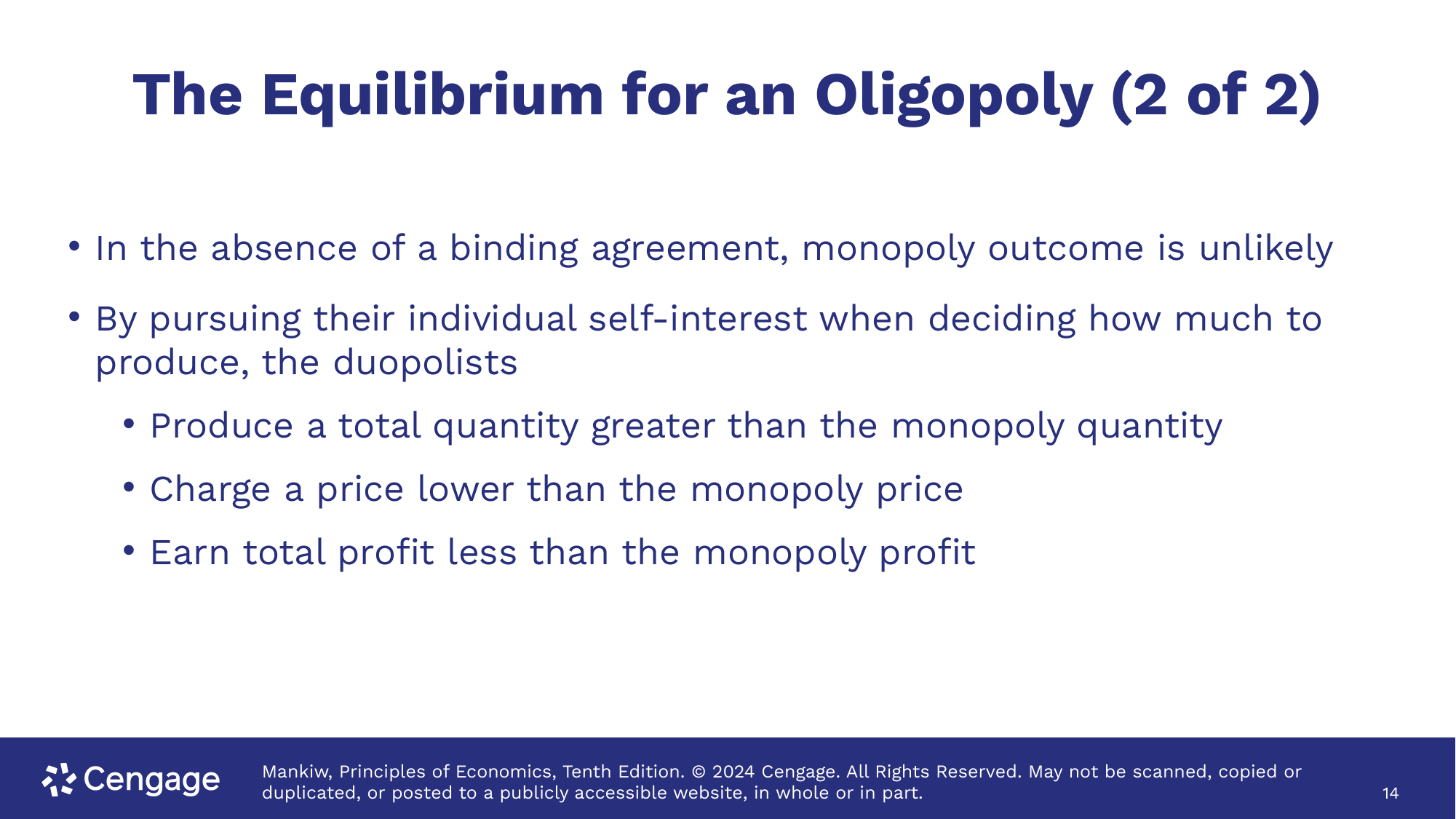

# The Equilibrium for an Oligopoly (2 of 2)
In the absence of a binding agreement, monopoly outcome is unlikely
By pursuing their individual self-interest when deciding how much to produce, the duopolists
Produce a total quantity greater than the monopoly quantity
Charge a price lower than the monopoly price
Earn total profit less than the monopoly profit